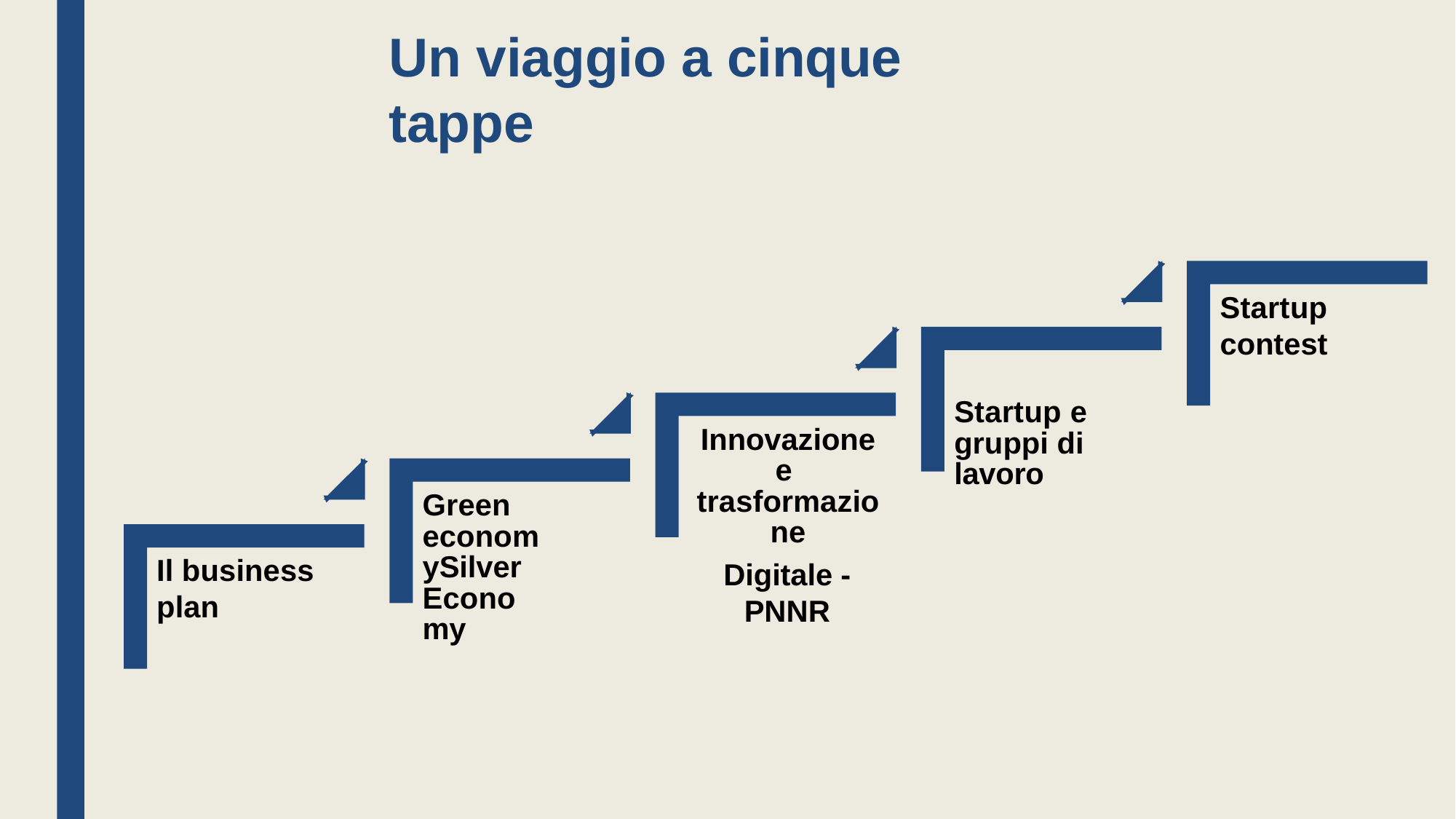

# Un viaggio a cinque tappe

Startup contest

Startup e  gruppi di lavoro

Innovazione e  trasformazione
Digitale - PNNR

Green economySilver  Economy

Il business plan